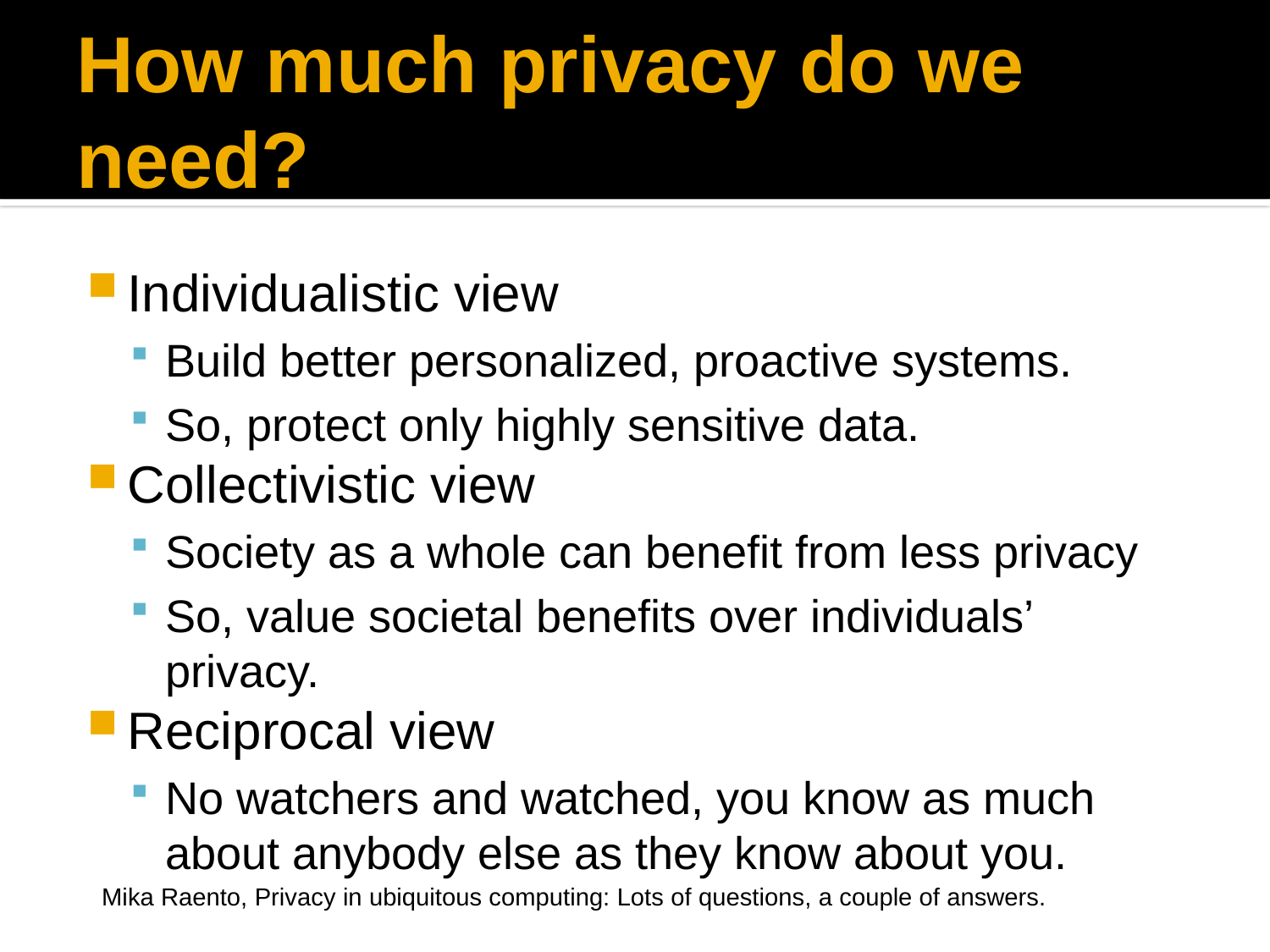

# How much privacy do we need?
Individualistic view
Build better personalized, proactive systems.
So, protect only highly sensitive data.
Collectivistic view
Society as a whole can benefit from less privacy
So, value societal benefits over individuals’ privacy.
Reciprocal view
No watchers and watched, you know as much about anybody else as they know about you.
Mika Raento, Privacy in ubiquitous computing: Lots of questions, a couple of answers.